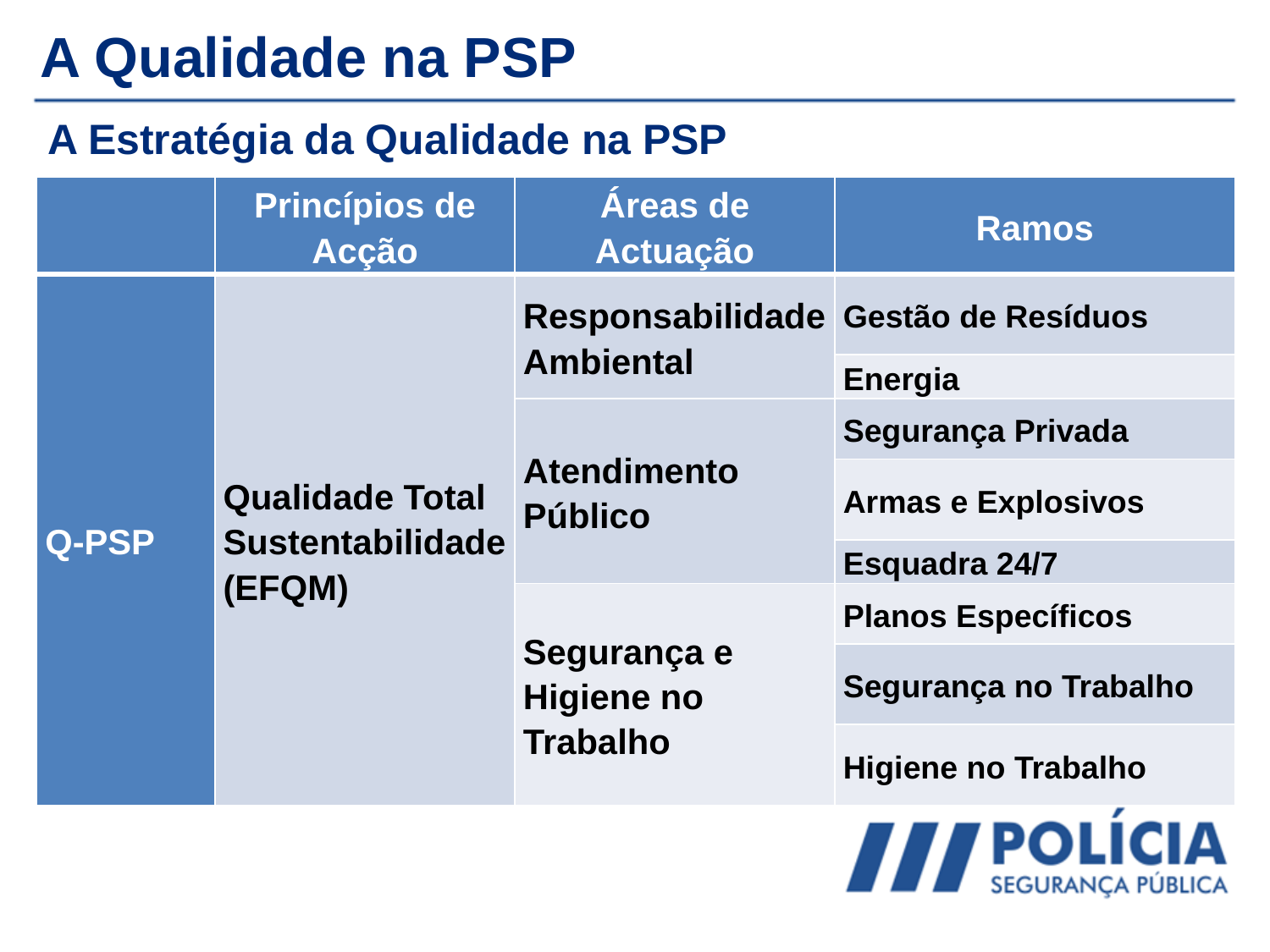

A Qualidade na PSP
A Estratégia da Qualidade na PSP
|  | Princípios de Acção | Áreas de Actuação | Ramos |
| --- | --- | --- | --- |
| Q-PSP | Qualidade Total Sustentabilidade (EFQM) | Responsabilidade Ambiental | Gestão de Resíduos |
|  |  |  | Energia |
|  |  | Atendimento Público | Segurança Privada |
|  |  |  | Armas e Explosivos |
|  |  |  | Esquadra 24/7 |
|  |  | Segurança e Higiene no Trabalho | Planos Específicos |
|  |  |  | Segurança no Trabalho |
|  |  |  | Higiene no Trabalho |